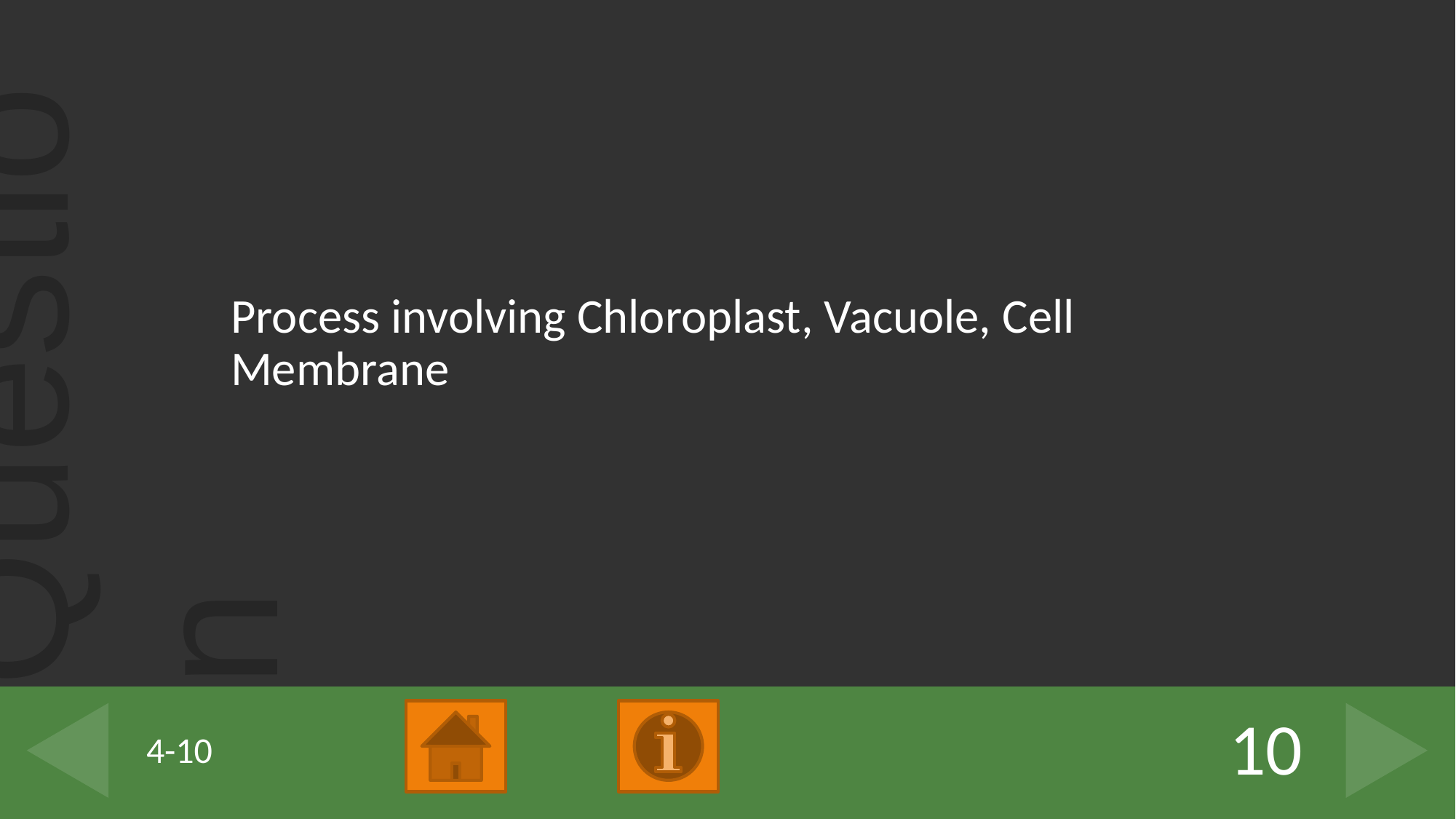

Process involving Chloroplast, Vacuole, Cell Membrane

# 4-10
10